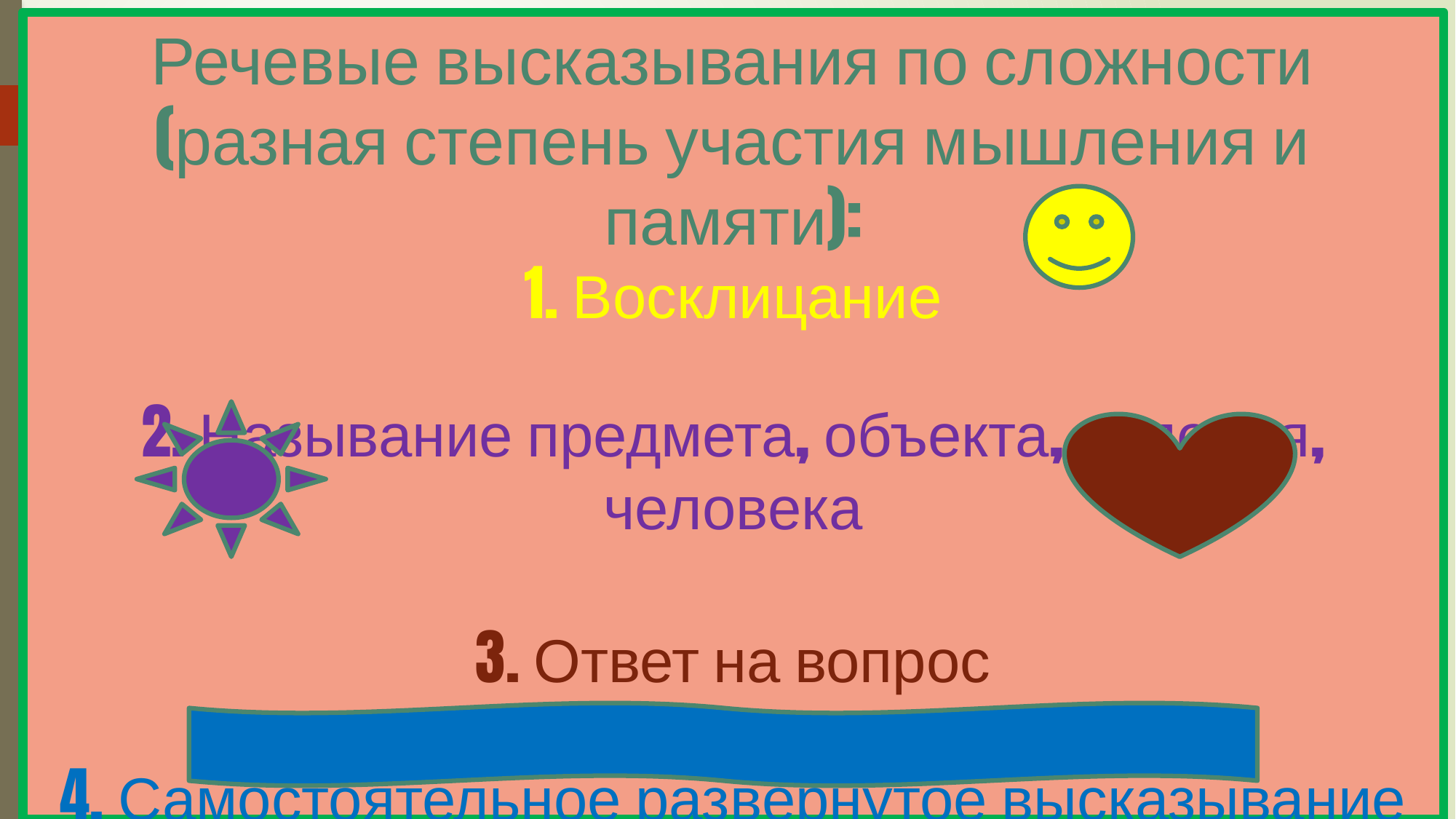

# Речевые высказывания по сложности (разная степень участия мышления и памяти): 1. Восклицание 2. Называние предмета, объекта, явления, человека 3. Ответ на вопрос 4. Самостоятельное развёрнутое высказывание